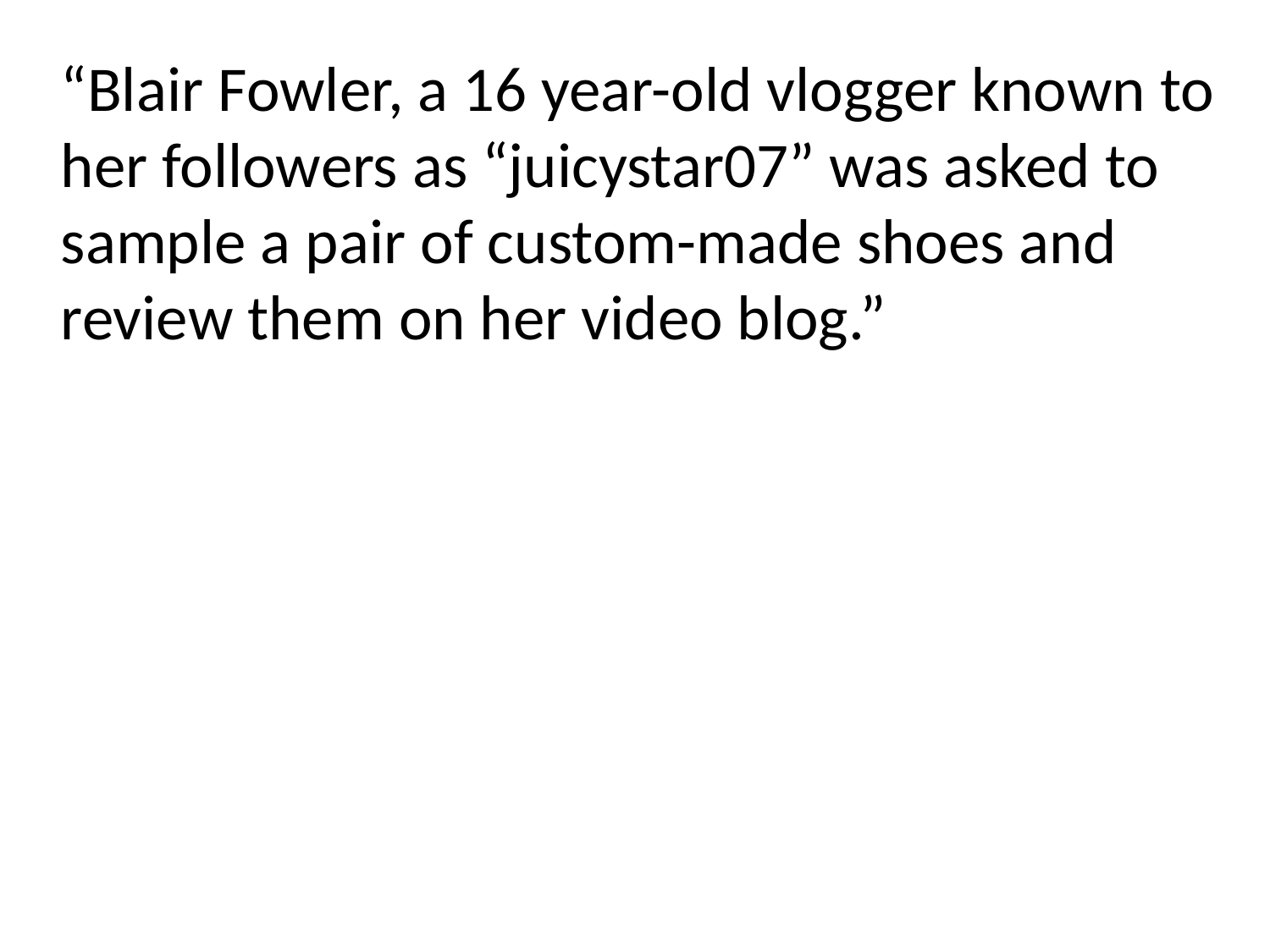

“Blair Fowler, a 16 year-old vlogger known to her followers as “juicystar07” was asked to sample a pair of custom-made shoes and review them on her video blog.”